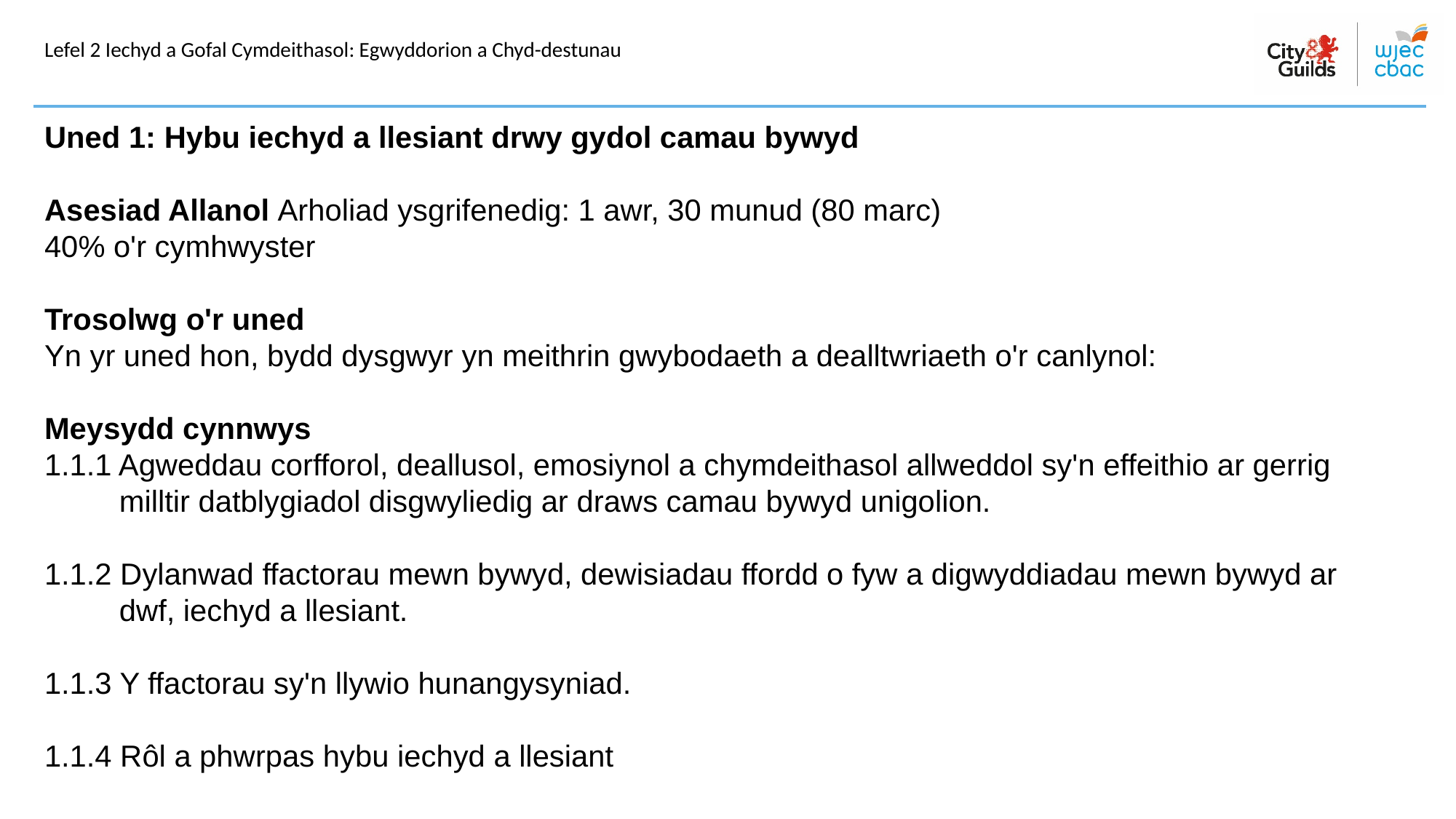

# Lefel 2 Iechyd a Gofal Cymdeithasol: Egwyddorion a Chyd-destunau

Uned 1: Hybu iechyd a llesiant drwy gydol camau bywyd

Asesiad Allanol Arholiad ysgrifenedig: 1 awr, 30 munud (80 marc)
40% o'r cymhwyster

Trosolwg o'r uned
Yn yr uned hon, bydd dysgwyr yn meithrin gwybodaeth a dealltwriaeth o'r canlynol:
Meysydd cynnwys
1.1.1 Agweddau corfforol, deallusol, emosiynol a chymdeithasol allweddol sy'n effeithio ar gerrig milltir datblygiadol disgwyliedig ar draws camau bywyd unigolion.

1.1.2 Dylanwad ffactorau mewn bywyd, dewisiadau ffordd o fyw a digwyddiadau mewn bywyd ar dwf, iechyd a llesiant.

1.1.3 Y ffactorau sy'n llywio hunangysyniad.

1.1.4 Rôl a phwrpas hybu iechyd a llesiant